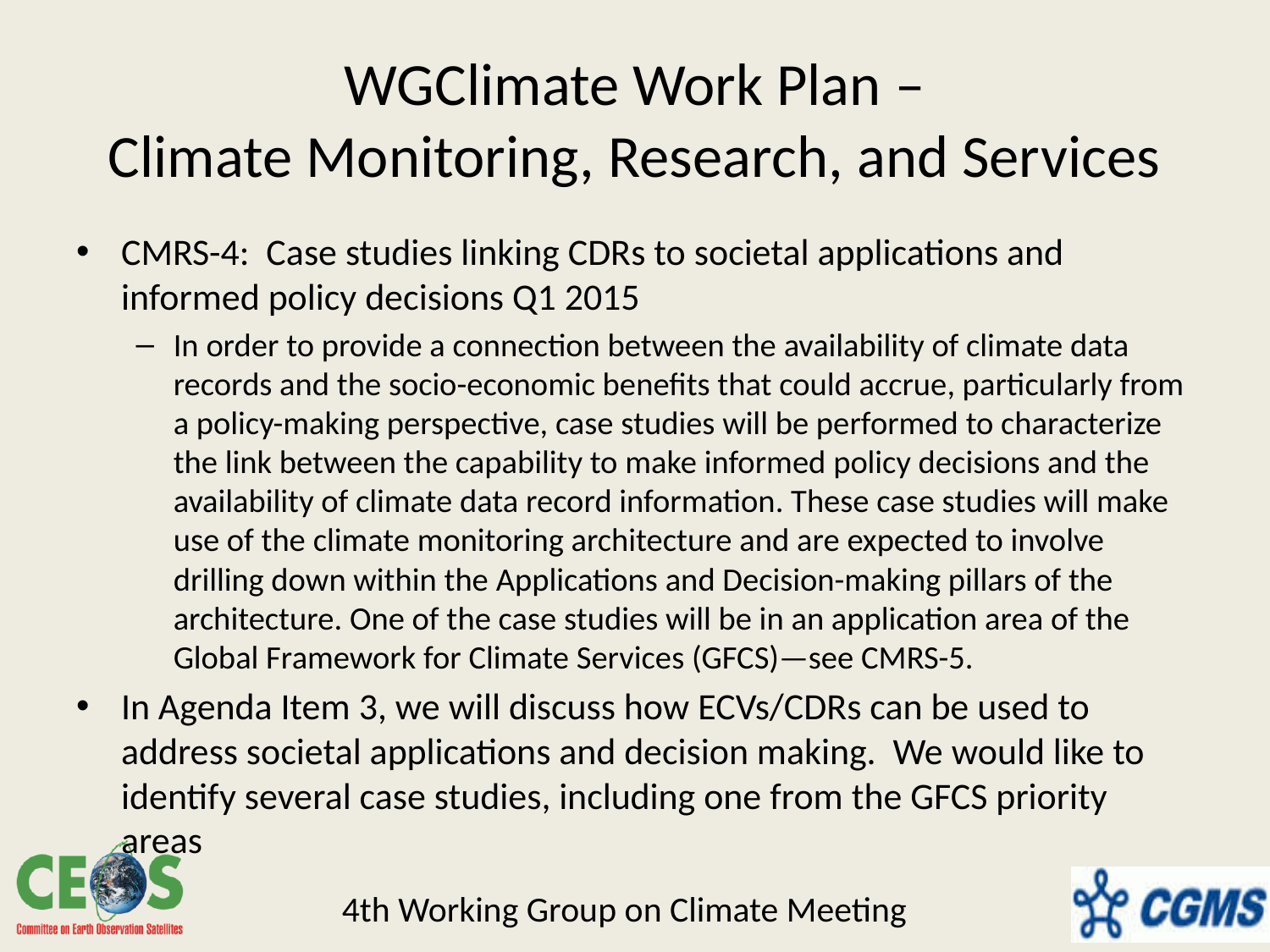

# WGClimate Work Plan – Climate Monitoring, Research, and Services
CMRS-4:  Case studies linking CDRs to societal applications and informed policy decisions Q1 2015
In order to provide a connection between the availability of climate data records and the socio-economic benefits that could accrue, particularly from a policy-making perspective, case studies will be performed to characterize the link between the capability to make informed policy decisions and the availability of climate data record information. These case studies will make use of the climate monitoring architecture and are expected to involve drilling down within the Applications and Decision-making pillars of the architecture. One of the case studies will be in an application area of the Global Framework for Climate Services (GFCS)—see CMRS-5.
In Agenda Item 3, we will discuss how ECVs/CDRs can be used to address societal applications and decision making.  We would like to identify several case studies, including one from the GFCS priority areas
4th Working Group on Climate Meeting